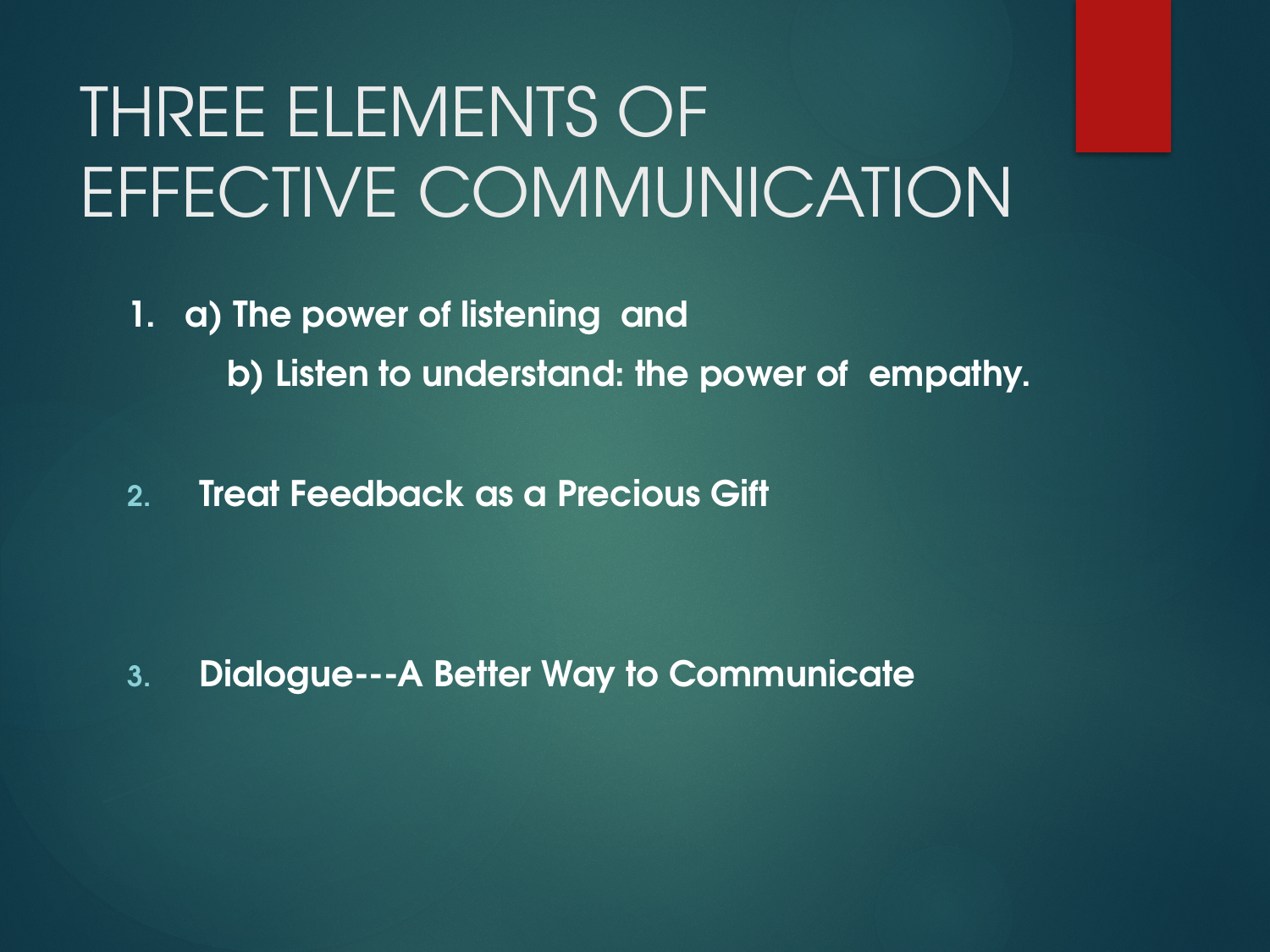

# THREE ELEMENTS OF EFFECTIVE COMMUNICATION
1.   a) The power of listening  and
          b) Listen to understand: the power of  empathy.

Treat Feedback as a Precious Gift

Dialogue---A Better Way to Communicate